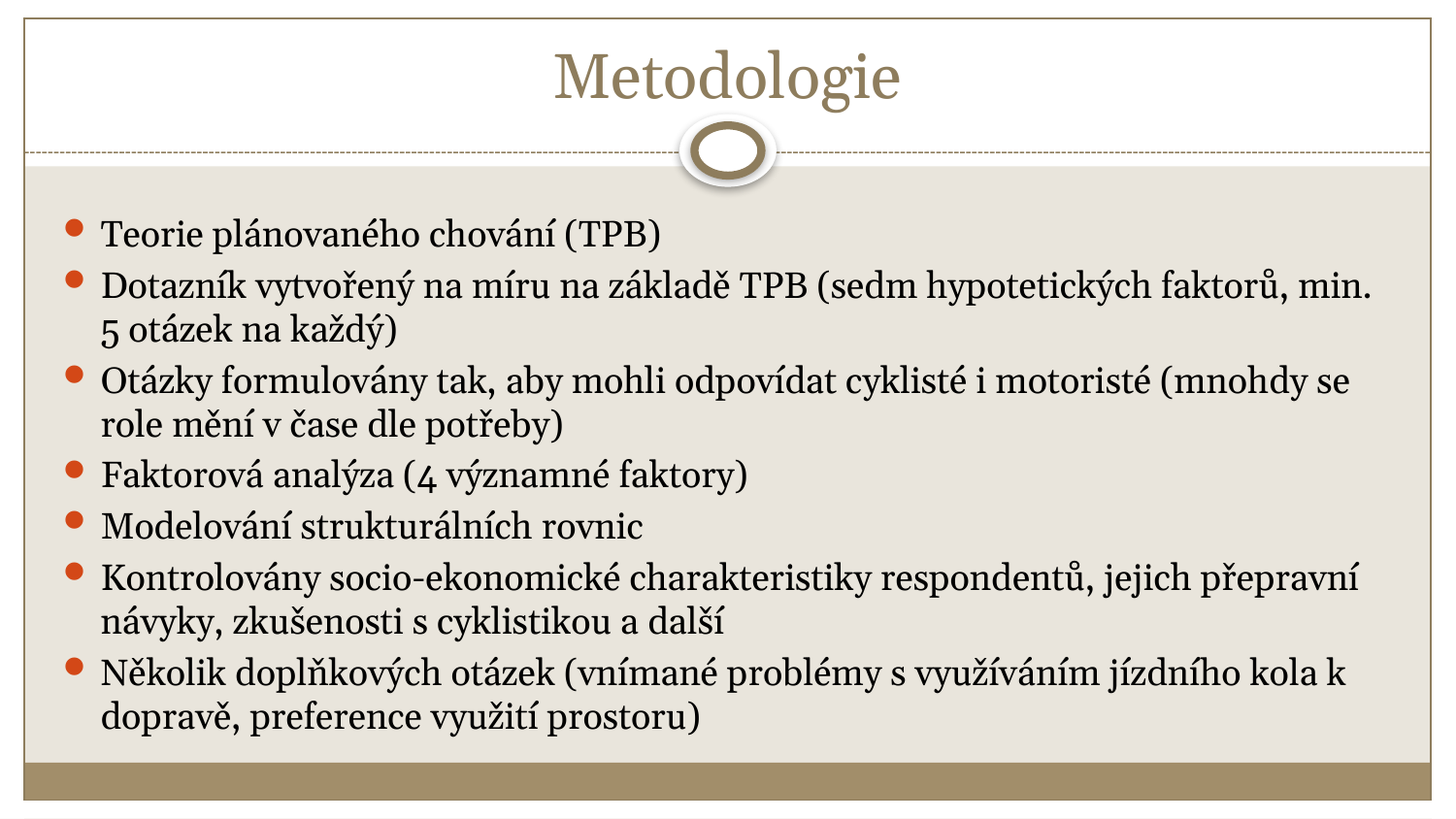

# Metodologie
Teorie plánovaného chování (TPB)
Dotazník vytvořený na míru na základě TPB (sedm hypotetických faktorů, min. 5 otázek na každý)
Otázky formulovány tak, aby mohli odpovídat cyklisté i motoristé (mnohdy se role mění v čase dle potřeby)
Faktorová analýza (4 významné faktory)
Modelování strukturálních rovnic
Kontrolovány socio-ekonomické charakteristiky respondentů, jejich přepravní návyky, zkušenosti s cyklistikou a další
Několik doplňkových otázek (vnímané problémy s využíváním jízdního kola k dopravě, preference využití prostoru)